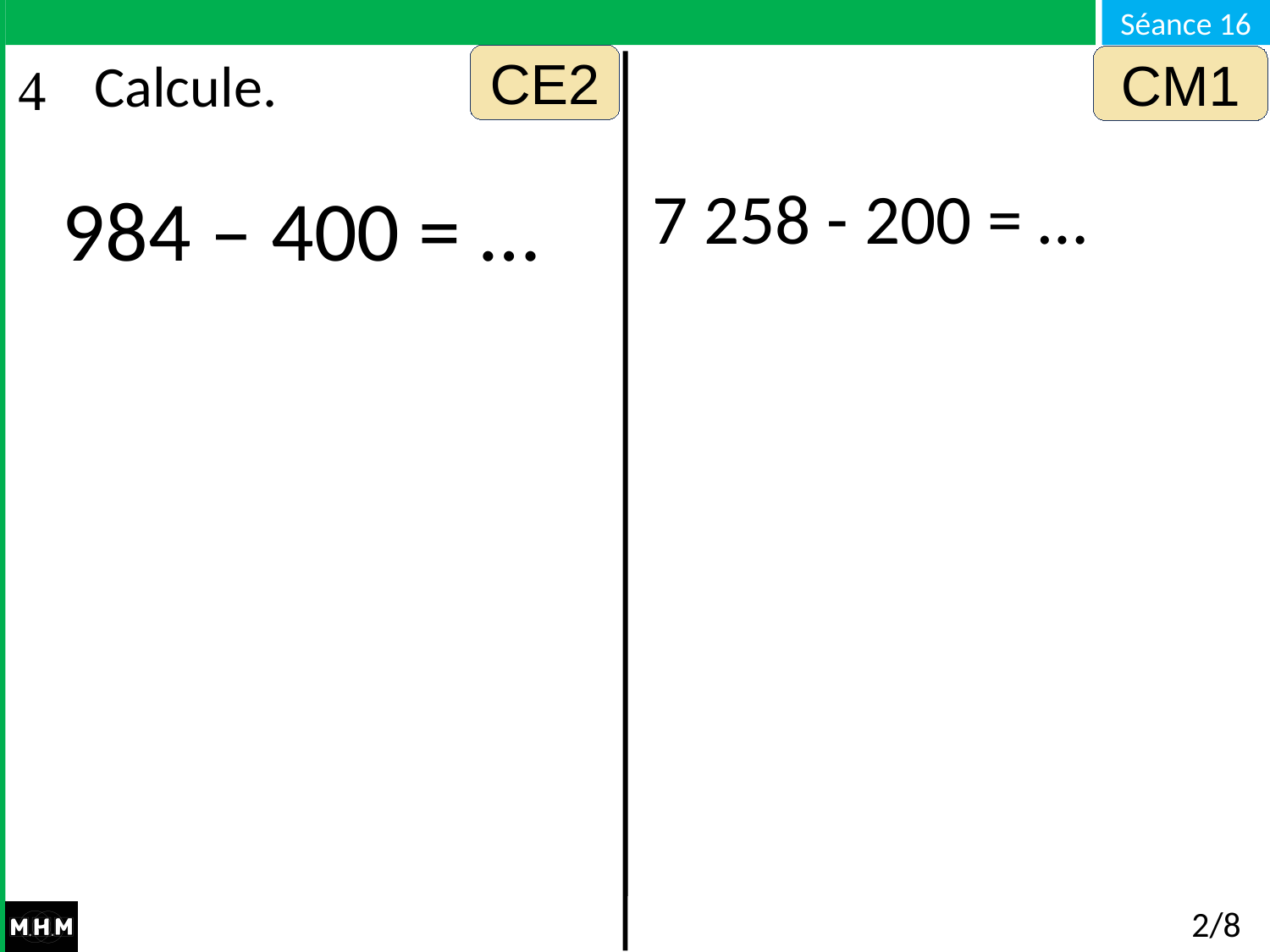

CE2
CM1
# Calcule.

7 258 - 200 = …
984 – 400 = …
2/8